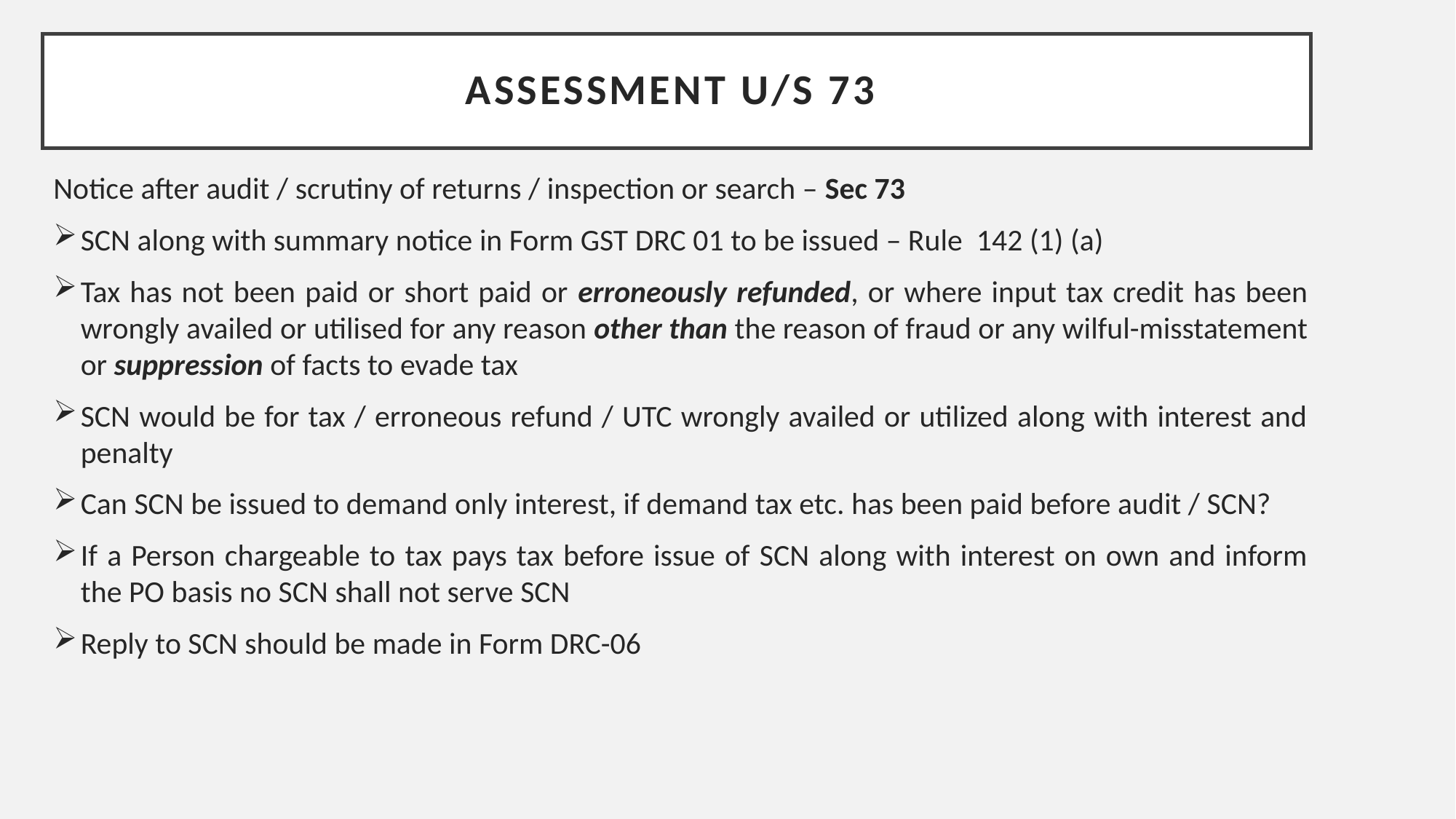

# Assessment u/s 73
Notice after audit / scrutiny of returns / inspection or search – Sec 73
SCN along with summary notice in Form GST DRC 01 to be issued – Rule  142 (1) (a)
Tax has not been paid or short paid or erroneously refunded, or where input tax credit has been wrongly availed or utilised for any reason other than the reason of fraud or any wilful-misstatement or suppression of facts to evade tax
SCN would be for tax / erroneous refund / UTC wrongly availed or utilized along with interest and penalty
Can SCN be issued to demand only interest, if demand tax etc. has been paid before audit / SCN?
If a Person chargeable to tax pays tax before issue of SCN along with interest on own and inform the PO basis no SCN shall not serve SCN
Reply to SCN should be made in Form DRC-06